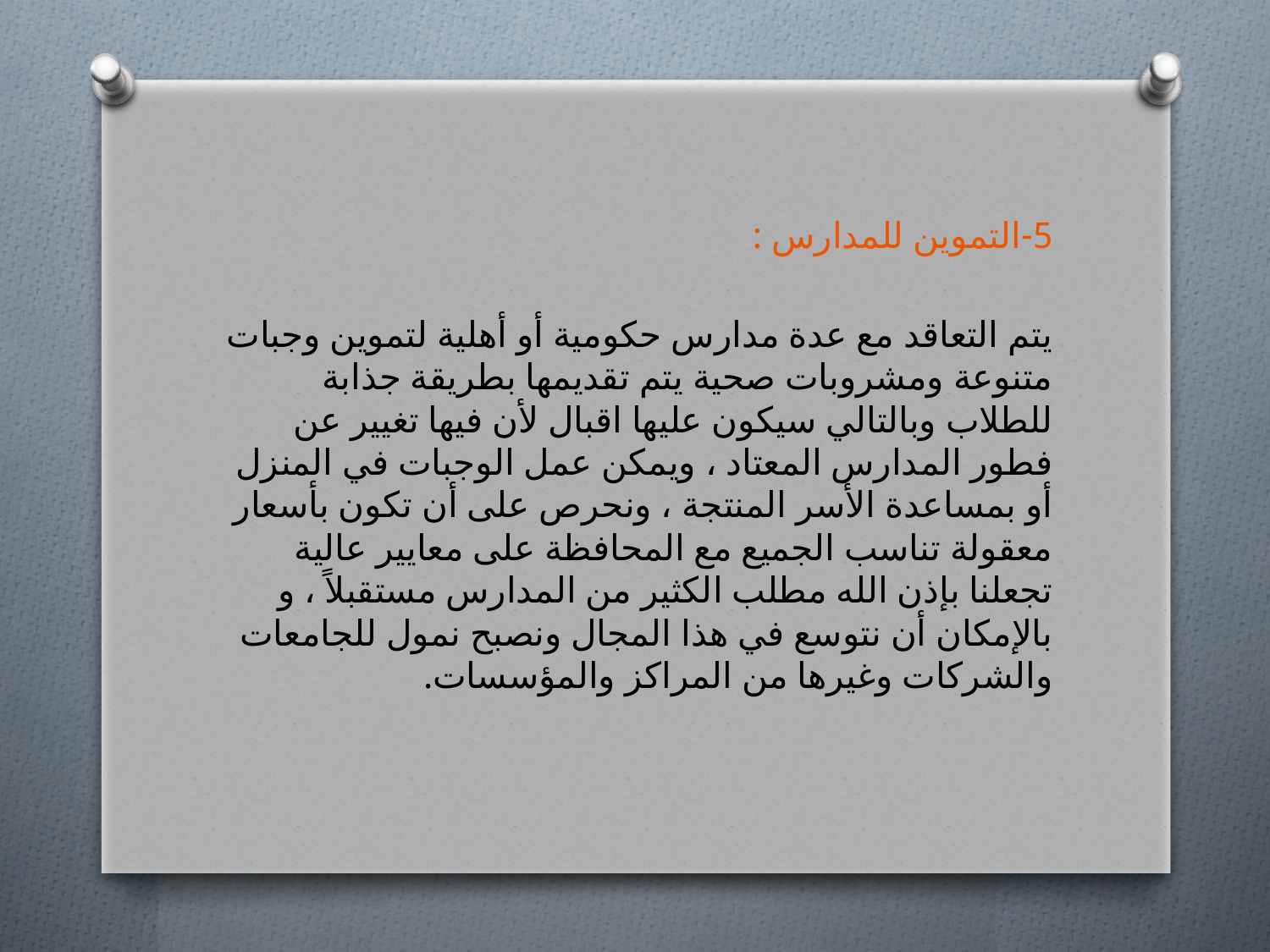

5-التموين للمدارس :

يتم التعاقد مع عدة مدارس حكومية أو أهلية لتموين وجبات متنوعة ومشروبات صحية يتم تقديمها بطريقة جذابة للطلاب وبالتالي سيكون عليها اقبال لأن فيها تغيير عن فطور المدارس المعتاد ، ويمكن عمل الوجبات في المنزل أو بمساعدة الأسر المنتجة ، ونحرص على أن تكون بأسعار معقولة تناسب الجميع مع المحافظة على معايير عالية تجعلنا بإذن الله مطلب الكثير من المدارس مستقبلاً ، و بالإمكان أن نتوسع في هذا المجال ونصبح نمول للجامعات والشركات وغيرها من المراكز والمؤسسات.